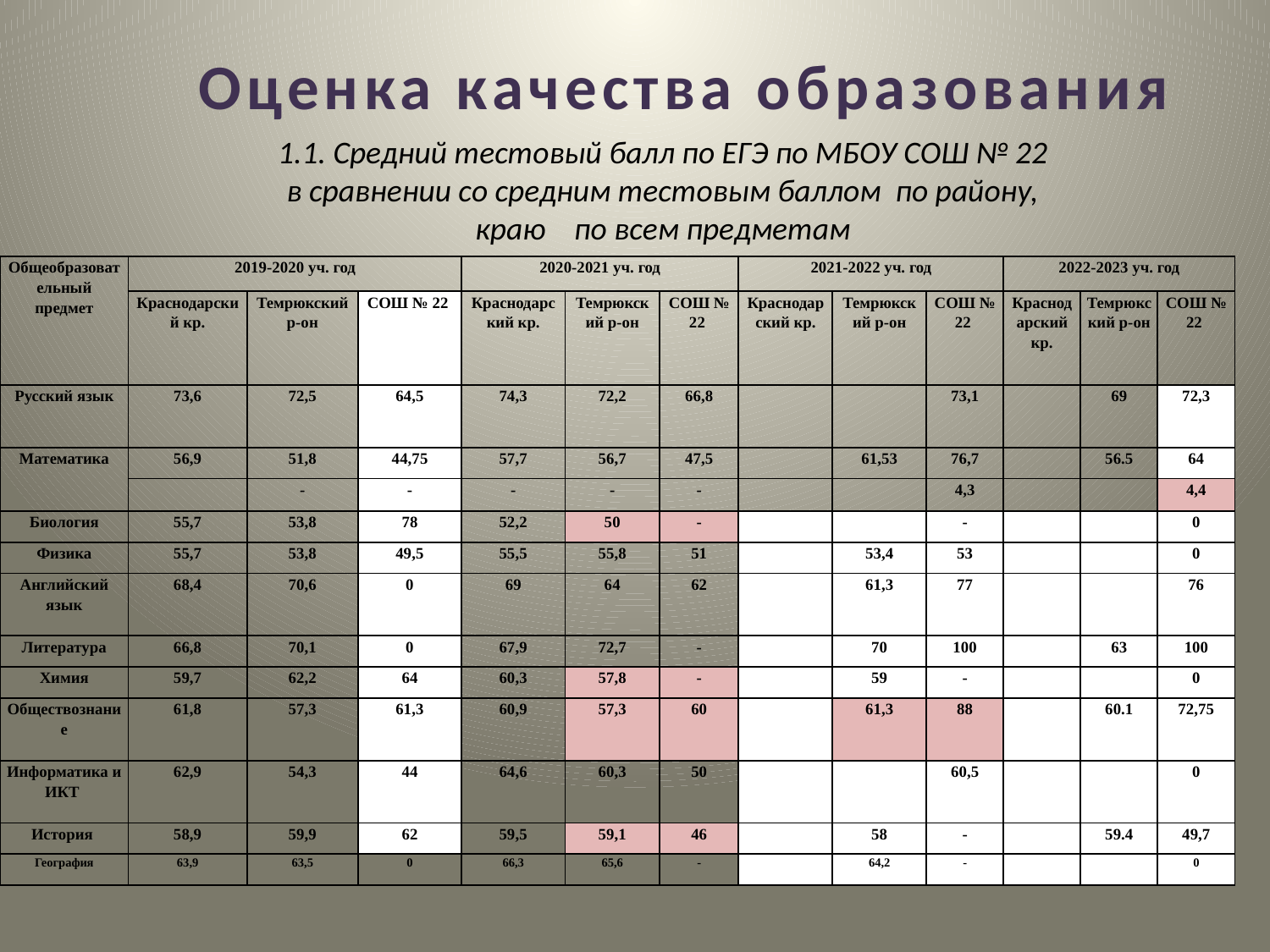

Оценка качества образования
1.1. Средний тестовый балл по ЕГЭ по МБОУ СОШ № 22
в сравнении со средним тестовым баллом  по району, краю    по всем предметам
| Общеобразовательный предмет | 2019-2020 уч. год |  |  | 2020-2021 уч. год |  |  | 2021-2022 уч. год |  |  | 2022-2023 уч. год |  |  |
| --- | --- | --- | --- | --- | --- | --- | --- | --- | --- | --- | --- | --- |
|  | Краснодарский кр. | Темрюкский р-он | СОШ № 22 | Краснодарский кр. | Темрюкский р-он | СОШ № 22 | Краснодарский кр. | Темрюкский р-он | СОШ № 22 | Краснодарский кр. | Темрюкский р-он | СОШ № 22 |
| Русский язык | 73,6 | 72,5 | 64,5 | 74,3 | 72,2 | 66,8 |  |  | 73,1 |  | 69 | 72,3 |
| Математика | 56,9 | 51,8 | 44,75 | 57,7 | 56,7 | 47,5 |  | 61,53 | 76,7 |  | 56.5 | 64 |
|  |  | - | - | - | - | - |  |  | 4,3 |  |  | 4,4 |
| Биология | 55,7 | 53,8 | 78 | 52,2 | 50 | - |  |  | - |  |  | 0 |
| Физика | 55,7 | 53,8 | 49,5 | 55,5 | 55,8 | 51 |  | 53,4 | 53 |  |  | 0 |
| Английский язык | 68,4 | 70,6 | 0 | 69 | 64 | 62 |  | 61,3 | 77 |  |  | 76 |
| Литература | 66,8 | 70,1 | 0 | 67,9 | 72,7 | - |  | 70 | 100 |  | 63 | 100 |
| Химия | 59,7 | 62,2 | 64 | 60,3 | 57,8 | - |  | 59 | - |  |  | 0 |
| Обществознание | 61,8 | 57,3 | 61,3 | 60,9 | 57,3 | 60 |  | 61,3 | 88 |  | 60.1 | 72,75 |
| Информатика и ИКТ | 62,9 | 54,3 | 44 | 64,6 | 60,3 | 50 |  |  | 60,5 |  |  | 0 |
| История | 58,9 | 59,9 | 62 | 59,5 | 59,1 | 46 |  | 58 | - |  | 59.4 | 49,7 |
| География | 63,9 | 63,5 | 0 | 66,3 | 65,6 | - |  | 64,2 | - |  |  | 0 |